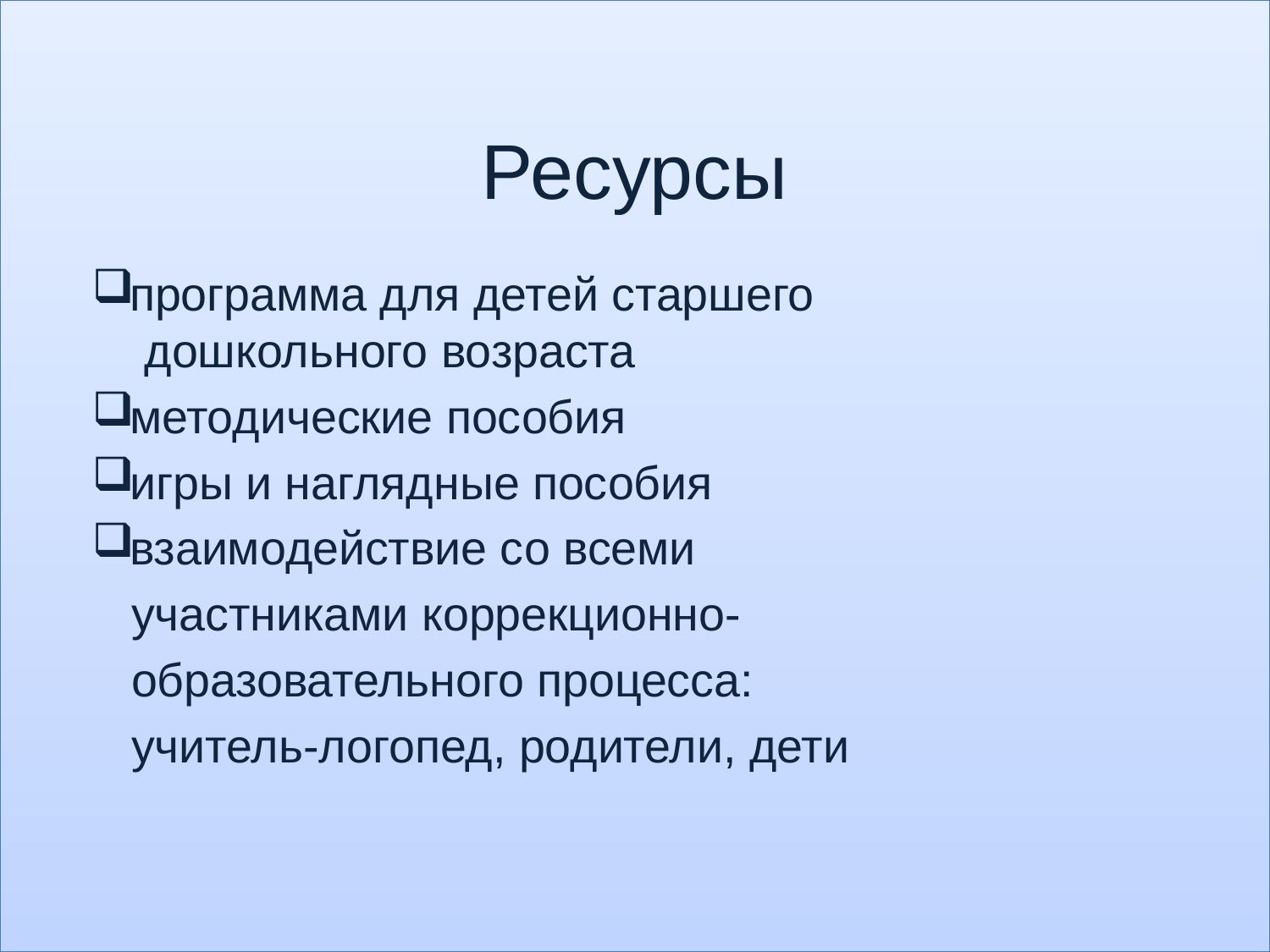

# Ресурсы
программа для детей старшего                              дошкольного возраста
методические пособия
игры и наглядные пособия
взаимодействие со всеми
   участниками коррекционно-
   образовательного процесса:
   учитель-логопед, родители, дети